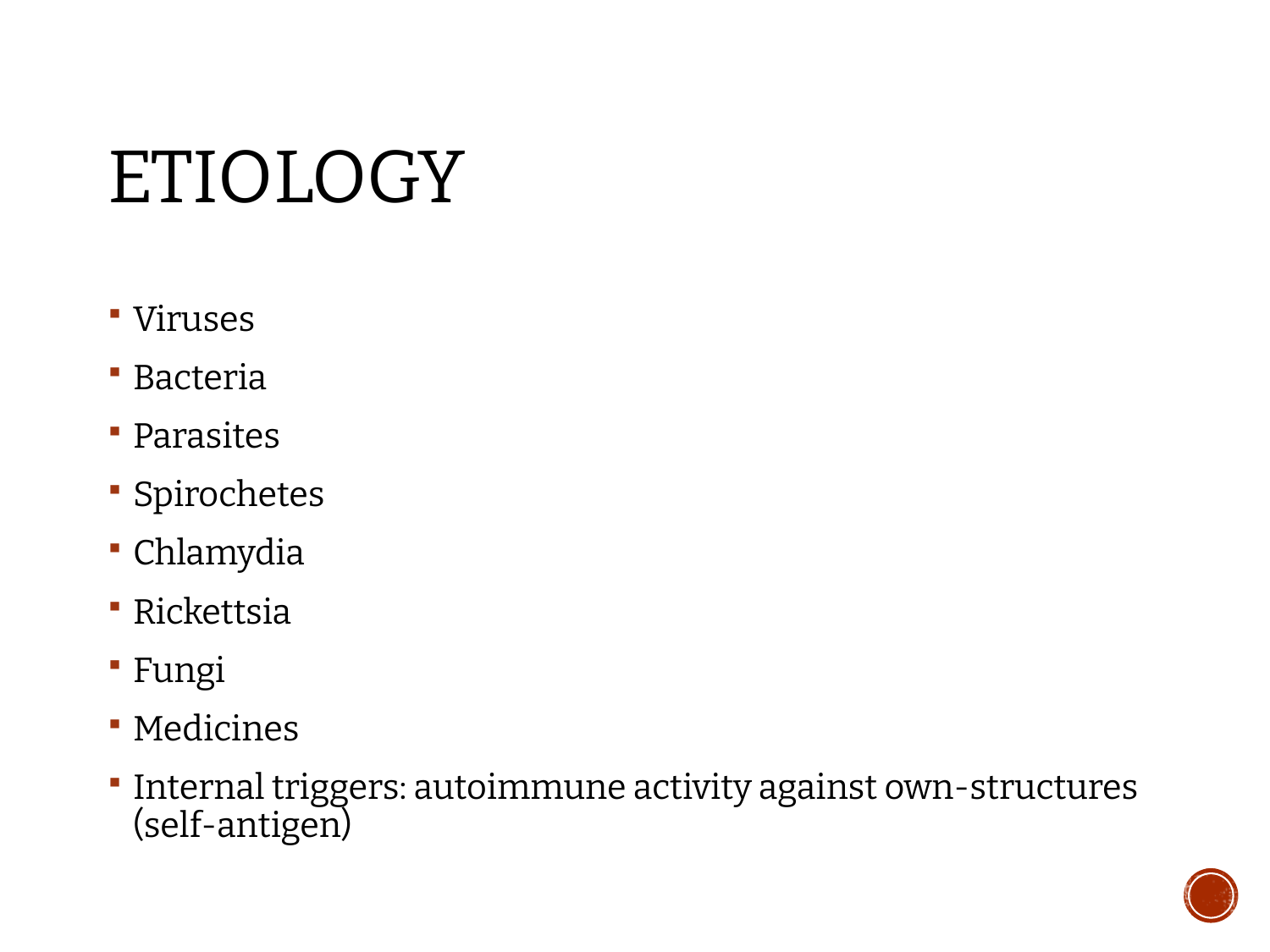

# ETIOLOGY
Viruses
Bacteria
Parasites
Spirochetes
Chlamydia
Rickettsia
Fungi
Medicines
Internal triggers: autoimmune activity against own-structures (self-antigen)